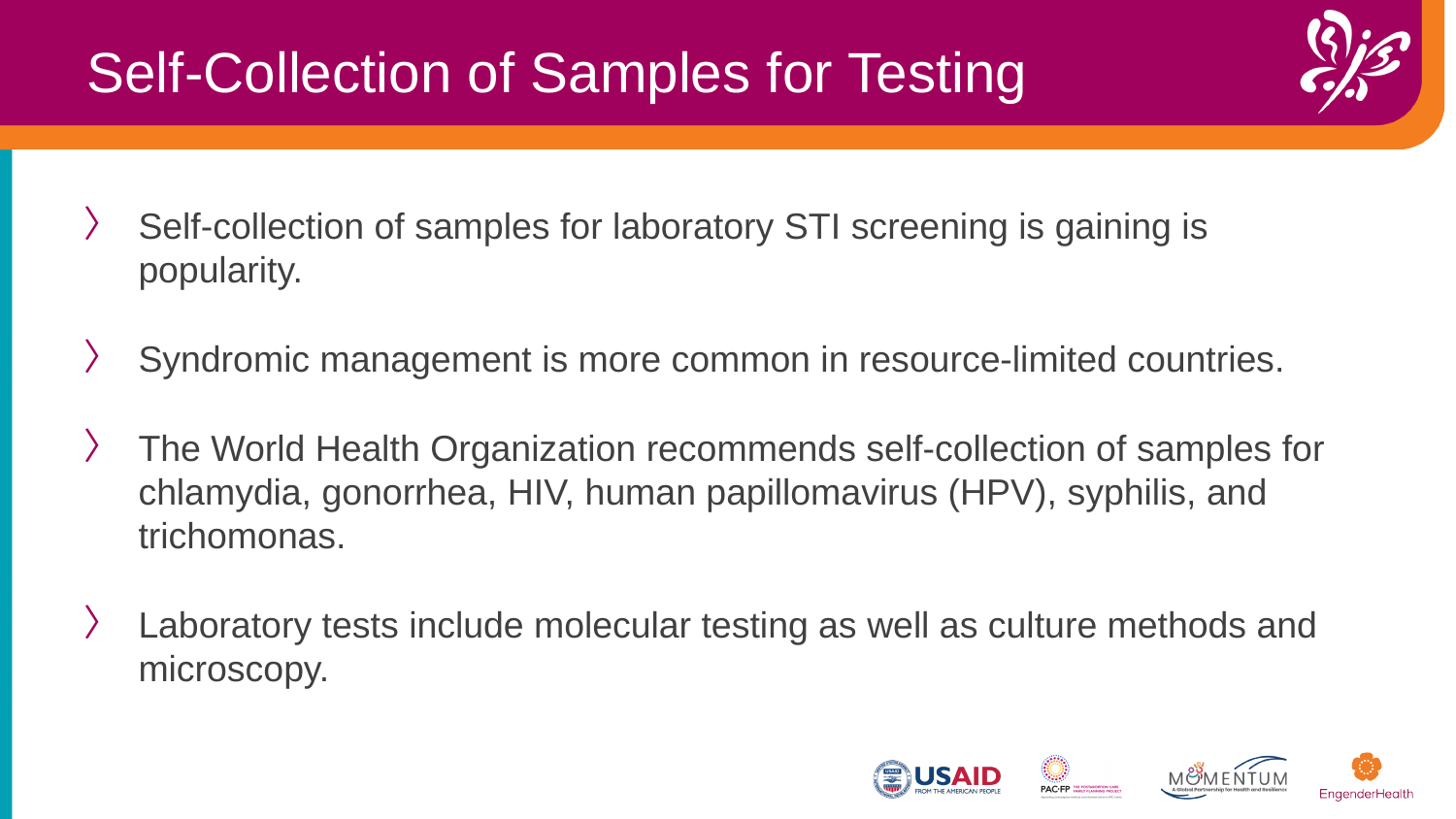

Self-Collection of Samples for Testing
Self-collection of samples for laboratory STI screening is gaining is popularity.​
Syndromic management is more common in resource-limited countries.​
The World Health Organization recommends self-collection of samples for chlamydia, gonorrhea, HIV, human papillomavirus (HPV), syphilis, and trichomonas.​
Laboratory tests include molecular testing as well as culture methods and microscopy.